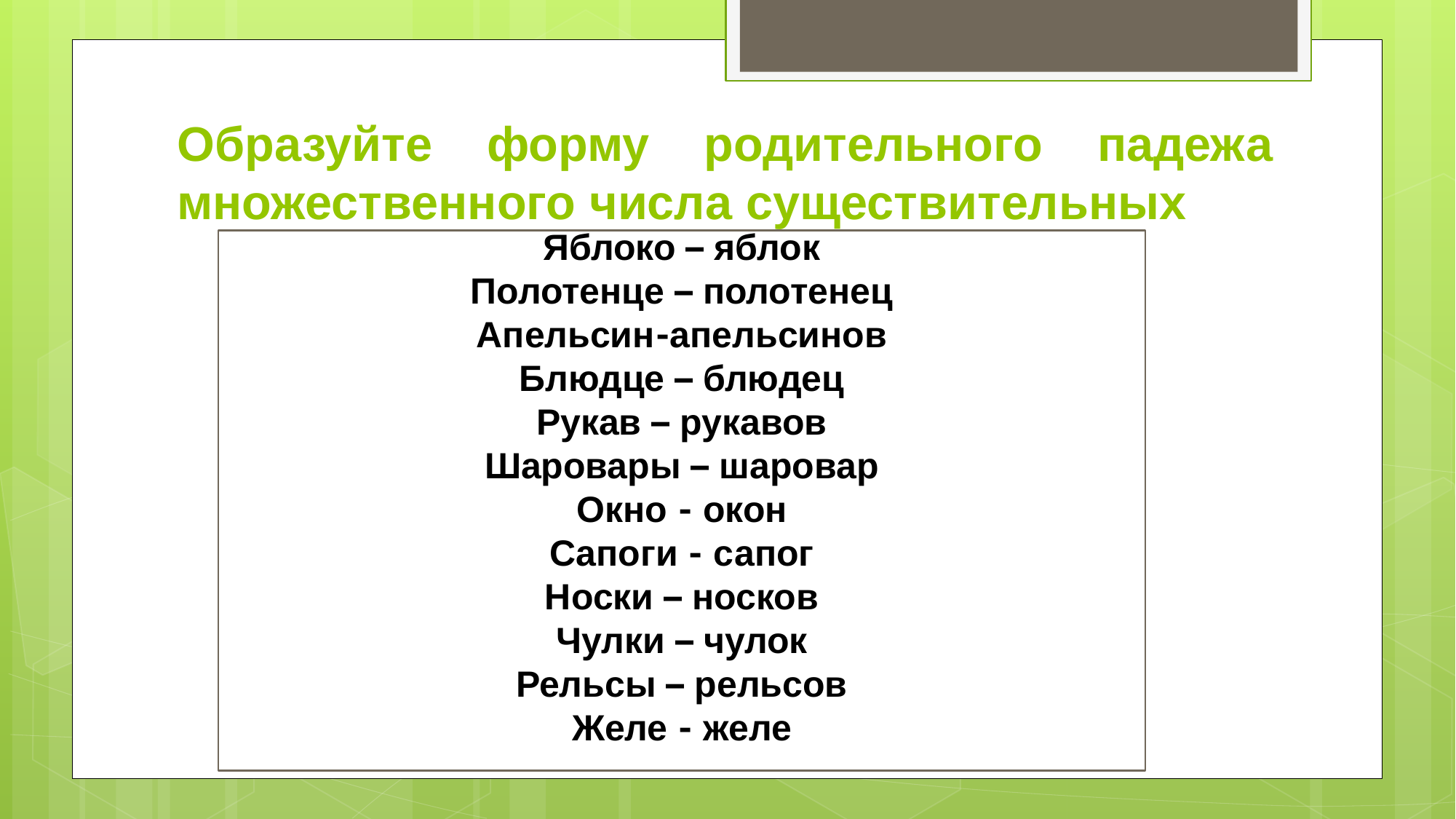

# Образуйте форму родительного падежа множественного числа существительных

Яблоко – яблок
Полотенце – полотенец
Апельсин-апельсинов
Блюдце – блюдец
Рукав – рукавов
Шаровары – шаровар
Окно - окон
Сапоги - сапог
Носки – носков
Чулки – чулок
Рельсы – рельсов
Желе - желе